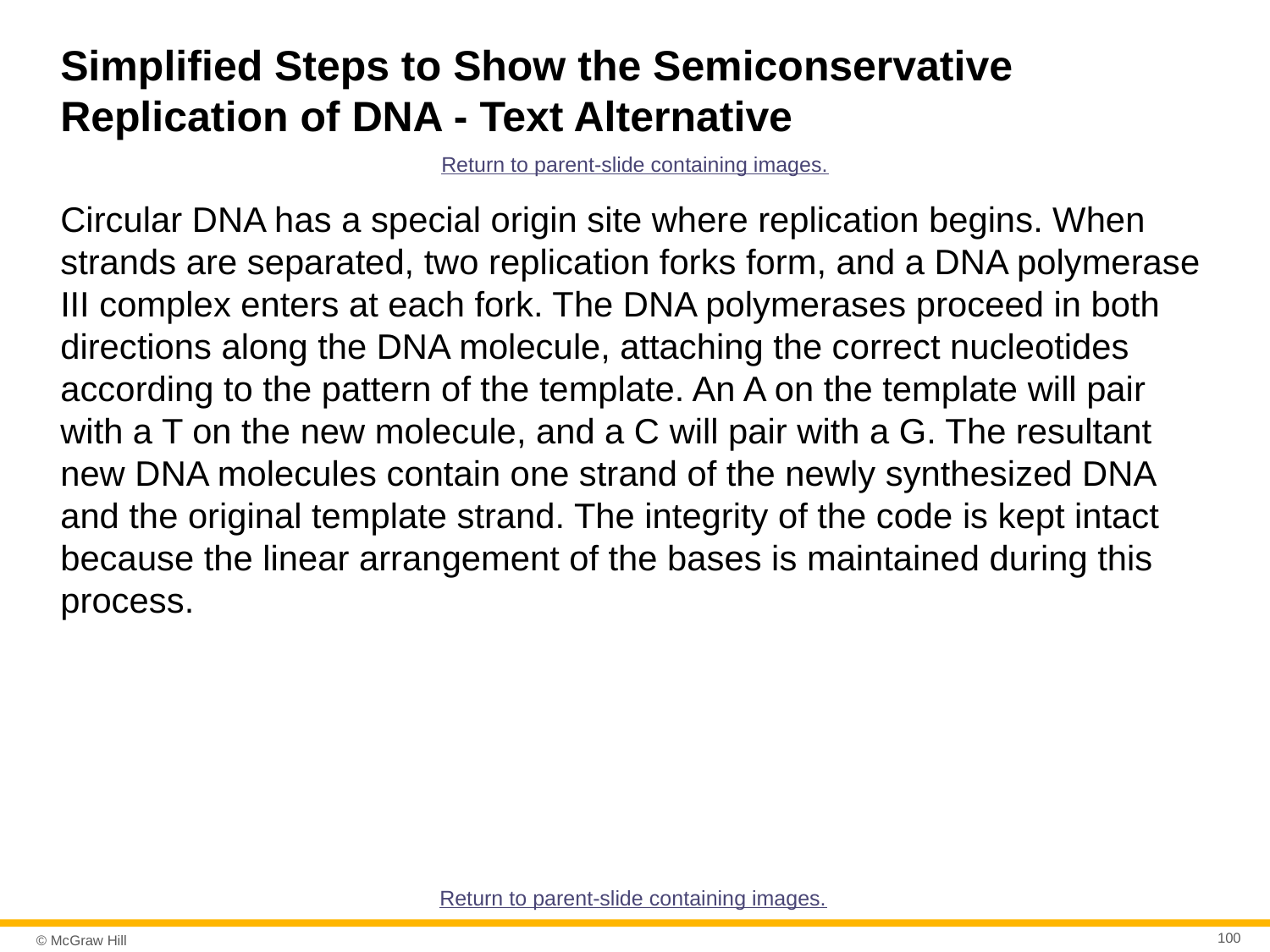

# Simplified Steps to Show the Semiconservative Replication of DNA - Text Alternative
Return to parent-slide containing images.
Circular DNA has a special origin site where replication begins. When strands are separated, two replication forks form, and a DNA polymerase III complex enters at each fork. The DNA polymerases proceed in both directions along the DNA molecule, attaching the correct nucleotides according to the pattern of the template. An A on the template will pair with a T on the new molecule, and a C will pair with a G. The resultant new DNA molecules contain one strand of the newly synthesized DNA and the original template strand. The integrity of the code is kept intact because the linear arrangement of the bases is maintained during this process.
Return to parent-slide containing images.